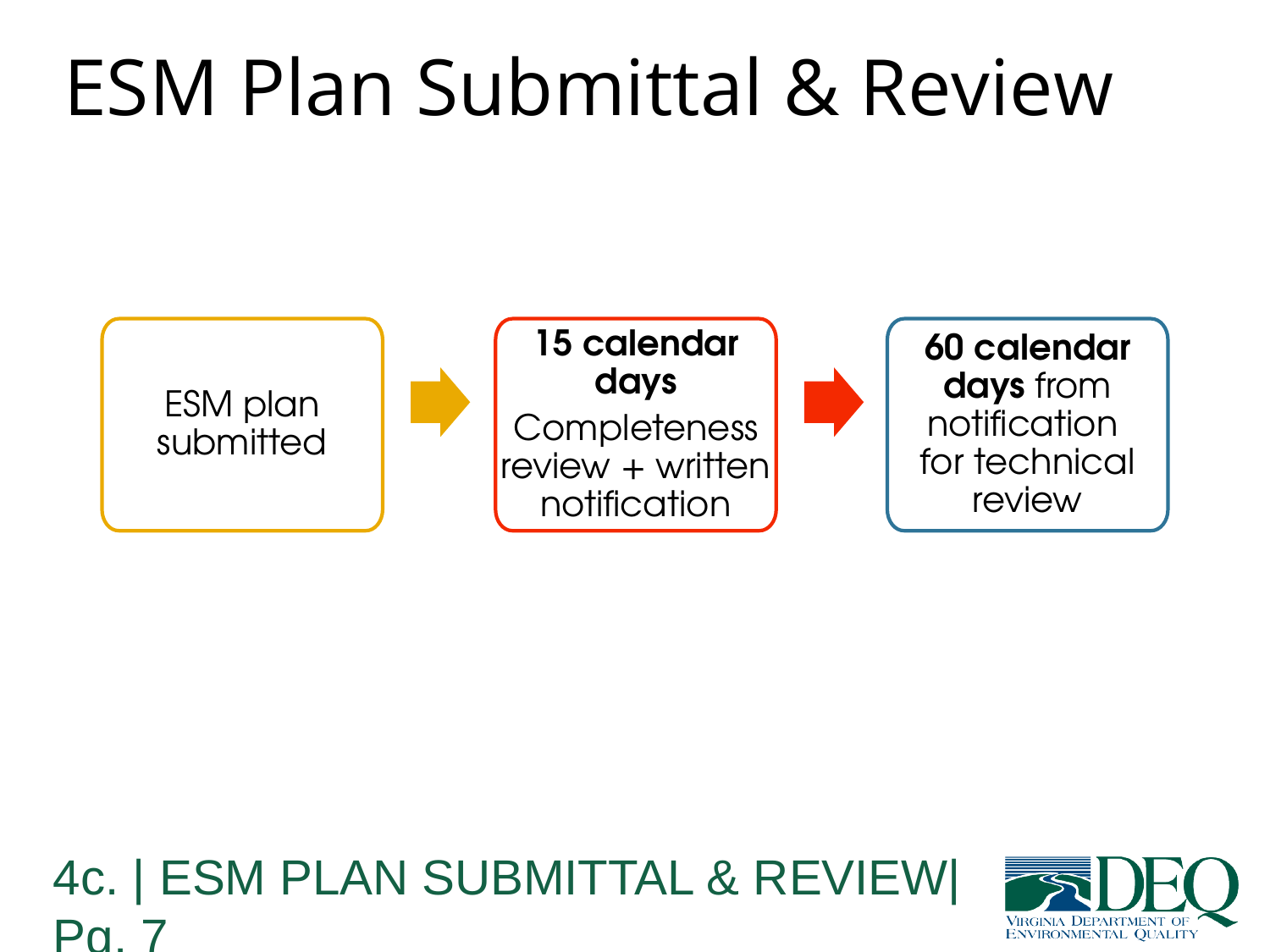

# ESM Plan Submittal & Review
ESM plan submitted
15 calendar days
Completeness review + written notification
60 calendar days from notification
for technical review

4c. | ESM PLAN SUBMITTAL & REVIEW| Pg. 7